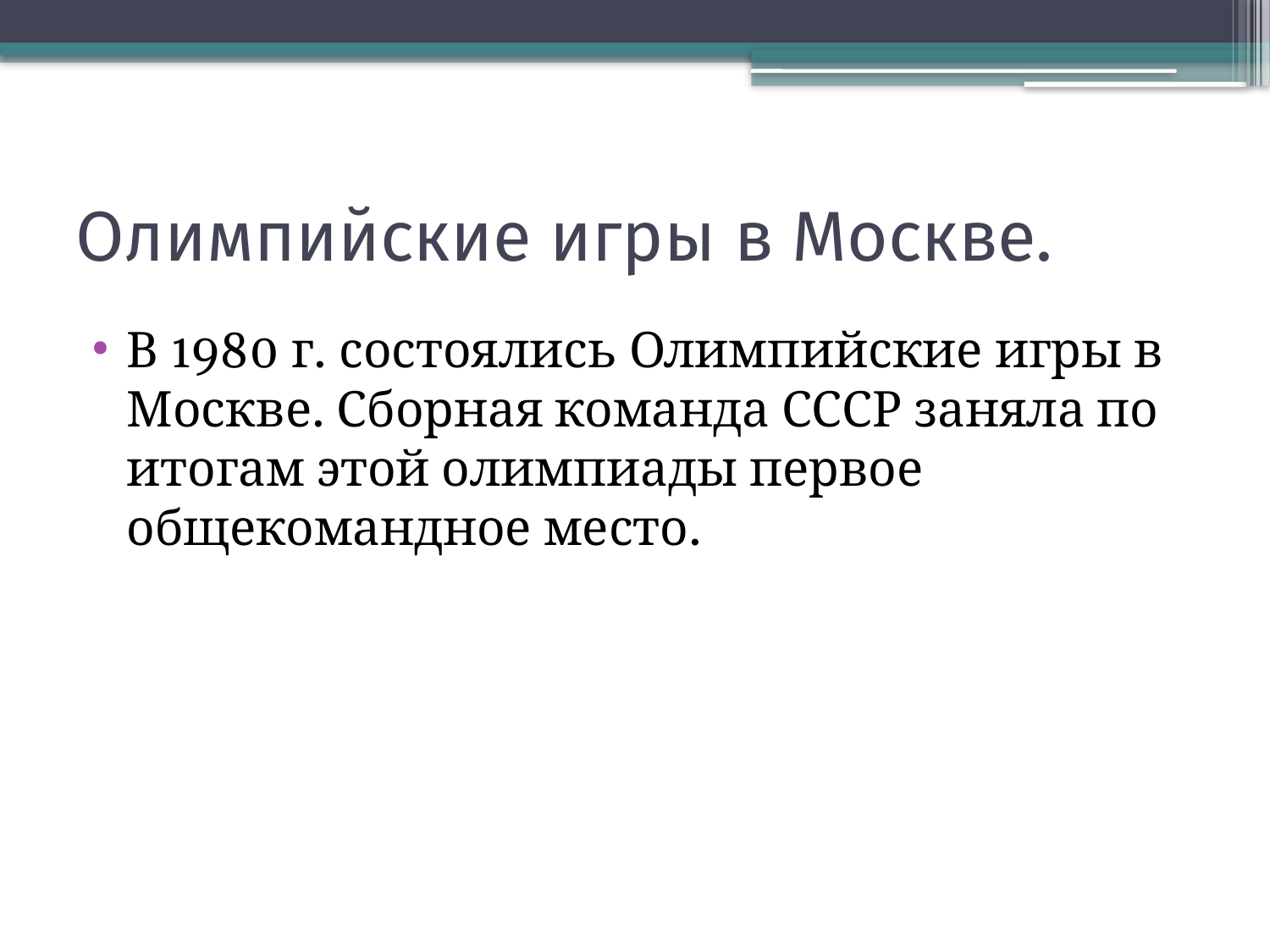

# Олимпийские игры в Москве.
В 1980 г. состоялись Олимпийские игры в Москве. Сборная команда СССР заняла по итогам этой олимпиады первое общекомандное место.